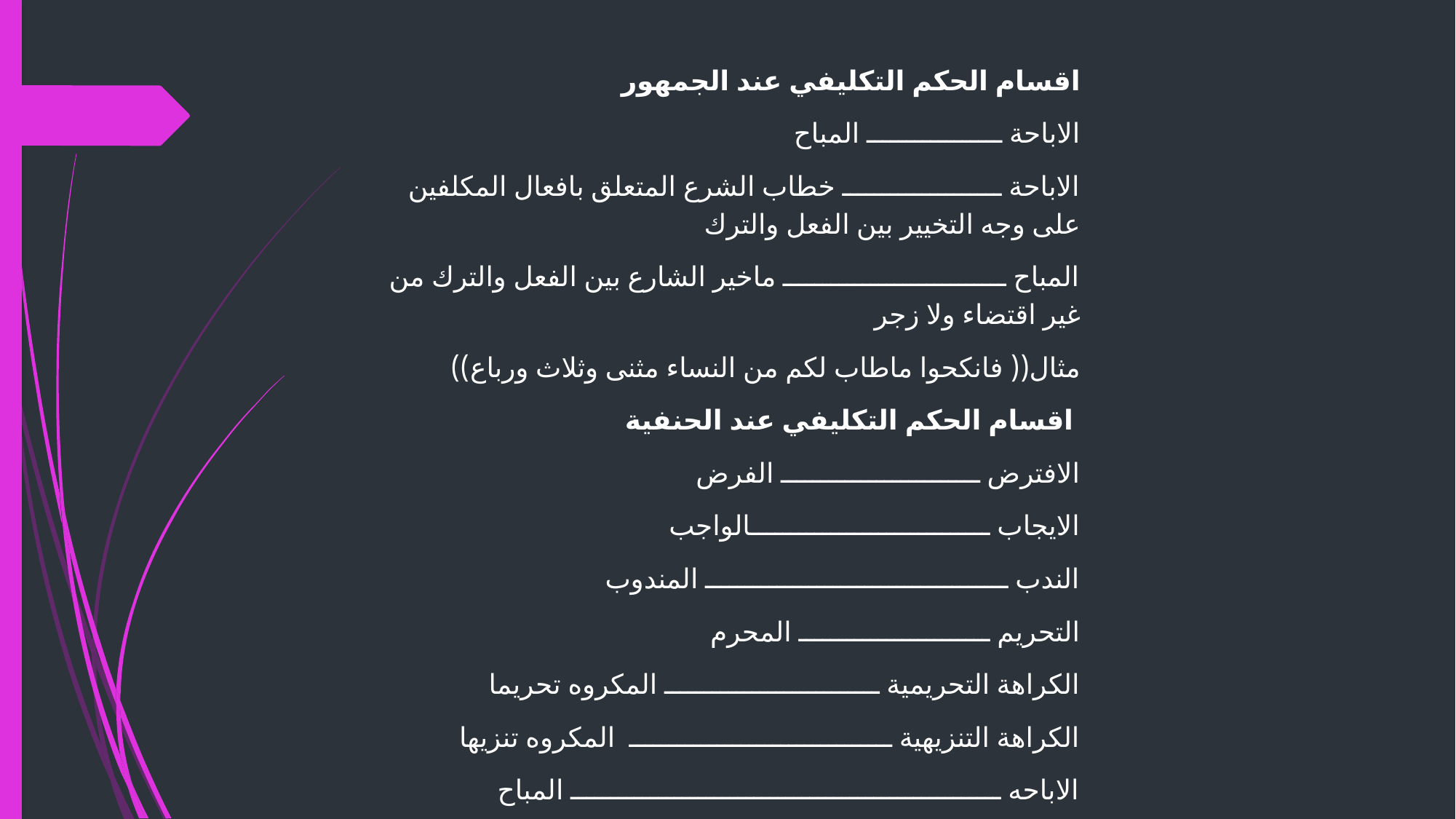

اقسام الحكم التكليفي عند الجمهور
الاباحة ـــــــــــــــــ المباح
الاباحة ــــــــــــــــــــ خطاب الشرع المتعلق بافعال المكلفين على وجه التخيير بين الفعل والترك
المباح ــــــــــــــــــــــــــــ ماخير الشارع بين الفعل والترك من غير اقتضاء ولا زجر
مثال(( فانكحوا ماطاب لكم من النساء مثنى وثلاث ورباع))
 اقسام الحكم التكليفي عند الحنفية
الافترض ـــــــــــــــــــــــــ الفرض
الايجاب ــــــــــــــــــــــــــــــالواجب
الندب ــــــــــــــــــــــــــــــــــــــ المندوب
التحريم ــــــــــــــــــــــــ المحرم
الكراهة التحريمية ـــــــــــــــــــــــــــ المكروه تحريما
الكراهة التنزيهية ـــــــــــــــــــــــــــــــــ  المكروه تنزيها
الاباحه ــــــــــــــــــــــــــــــــــــــــــــــــــــــ المباح